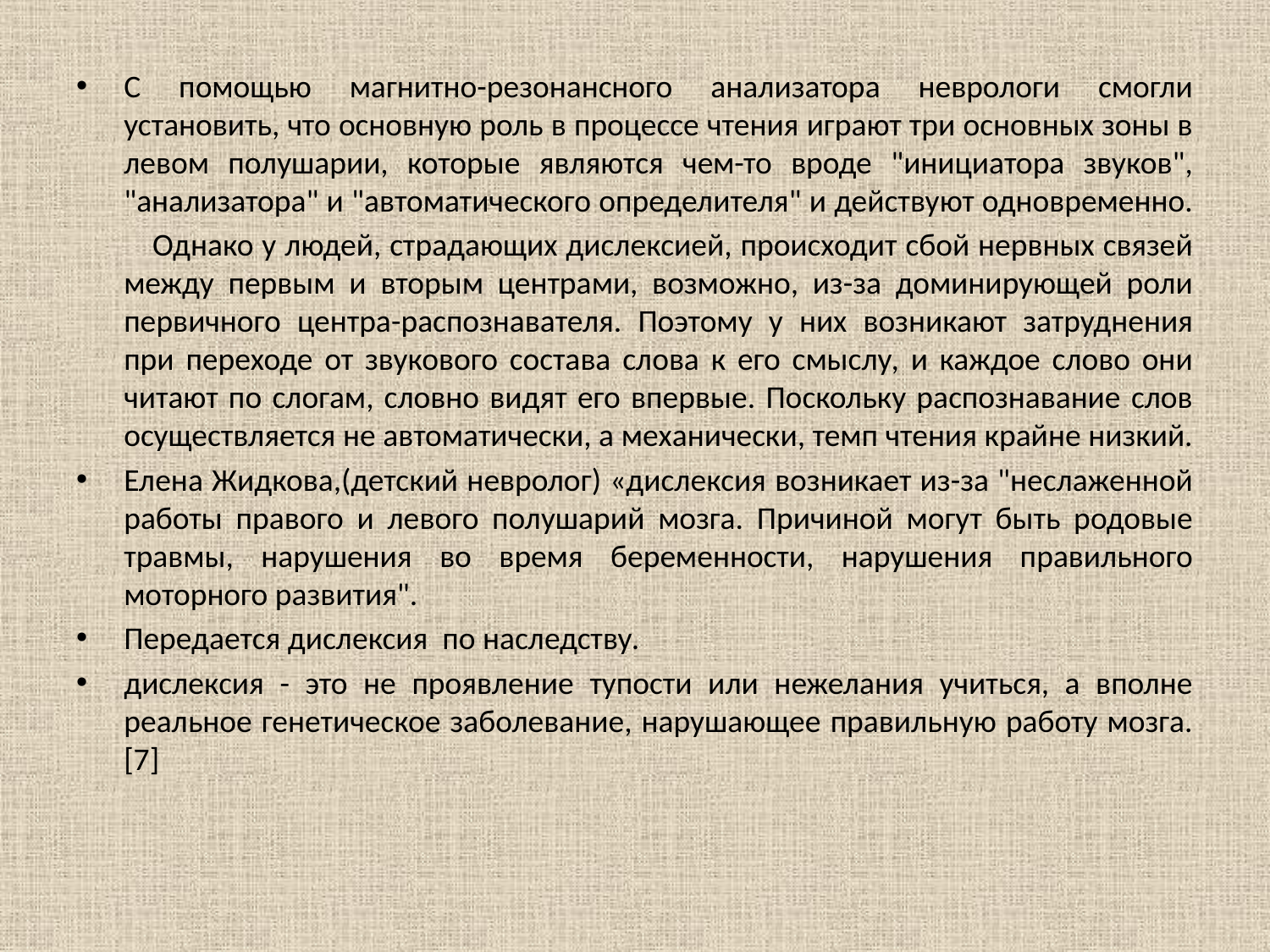

С помощью магнитно-резонансного анализатора неврологи смогли установить, что основную роль в процессе чтения играют три основных зоны в левом полушарии, которые являются чем-то вроде "инициатора звуков", "анализатора" и "автоматического определителя" и действуют одновременно.
         Однако у людей, страдающих дислексией, происходит сбой нервных связей между первым и вторым центрами, возможно, из-за доминирующей роли первичного центра-распознавателя. Поэтому у них возникают затруднения при переходе от звукового состава слова к его смыслу, и каждое слово они читают по слогам, словно видят его впервые. Поскольку распознавание слов осуществляется не автоматически, а механически, темп чтения крайне низкий.
Елена Жидкова,(детский невролог) «дислексия возникает из-за "неслаженной работы правого и левого полушарий мозга. Причиной могут быть родовые травмы, нарушения во время беременности, нарушения правильного моторного развития".
Передается дислексия  по наследству.
дислексия - это не проявление тупости или нежелания учиться, а вполне реальное генетическое заболевание, нарушающее правильную работу мозга.[7]